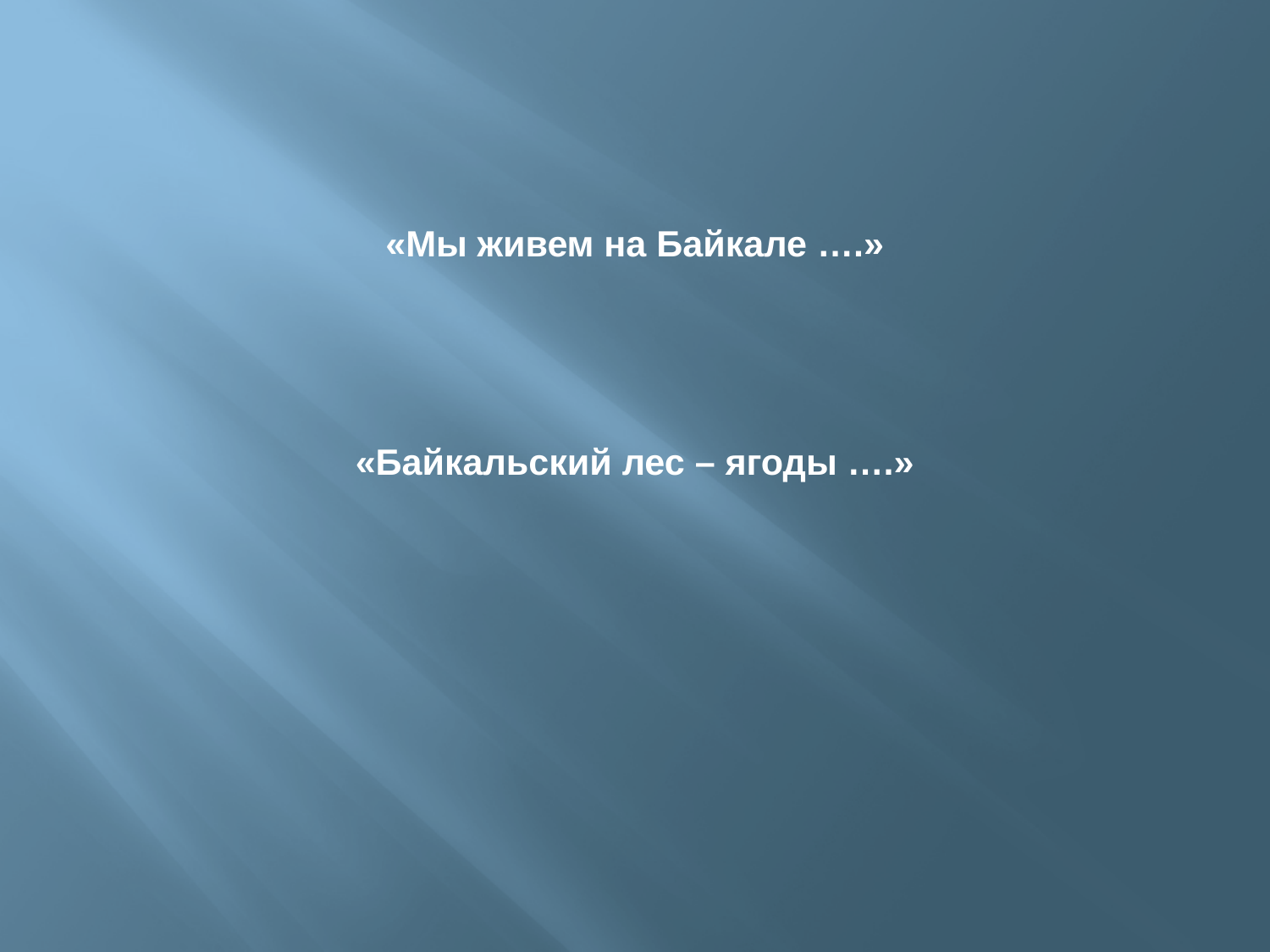

# «Мы живем на Байкале ….» «Байкальский лес – ягоды ….»